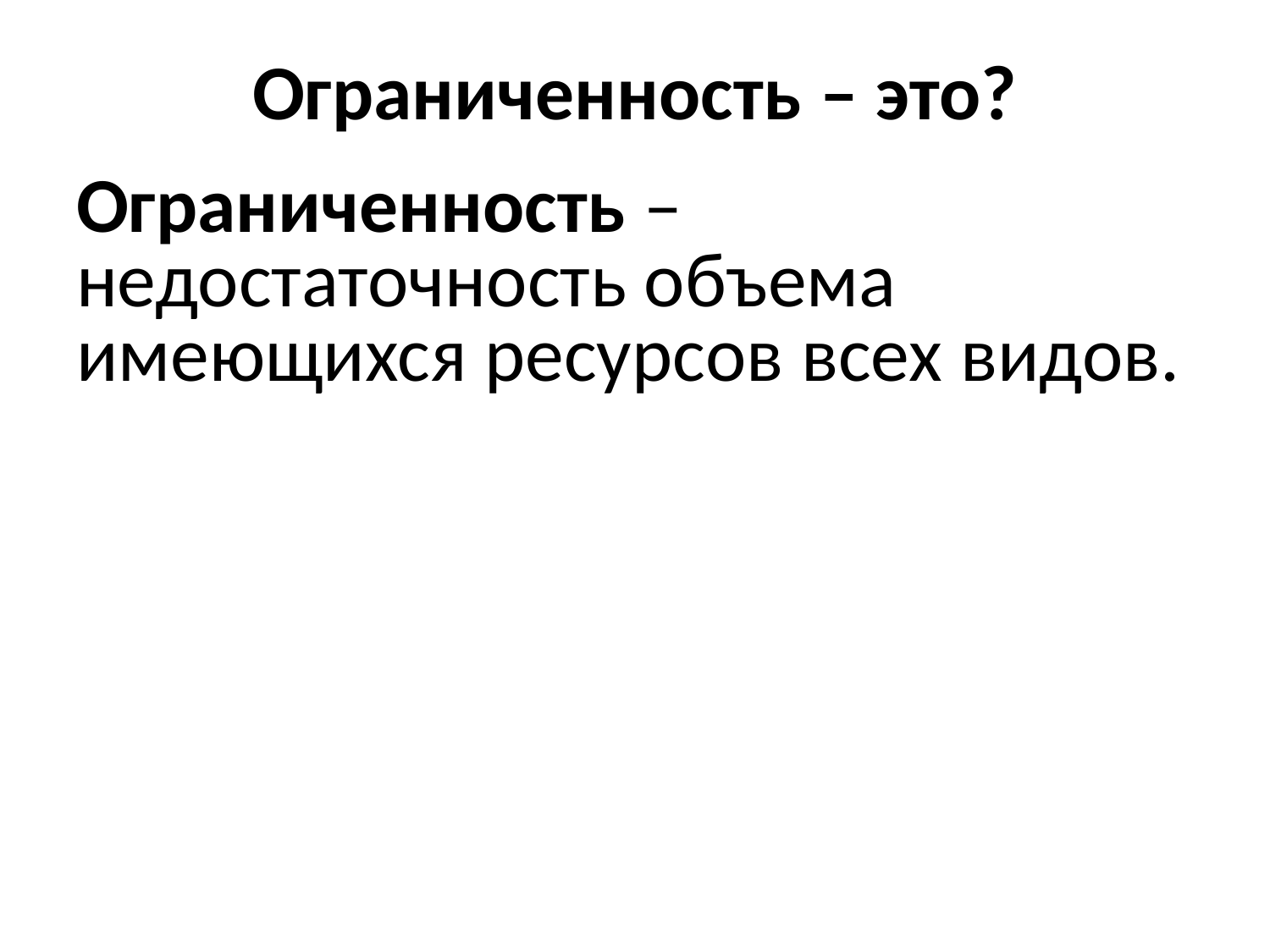

# Ограниченность – это?
Ограниченность – недостаточность объема имеющихся ресурсов всех видов.